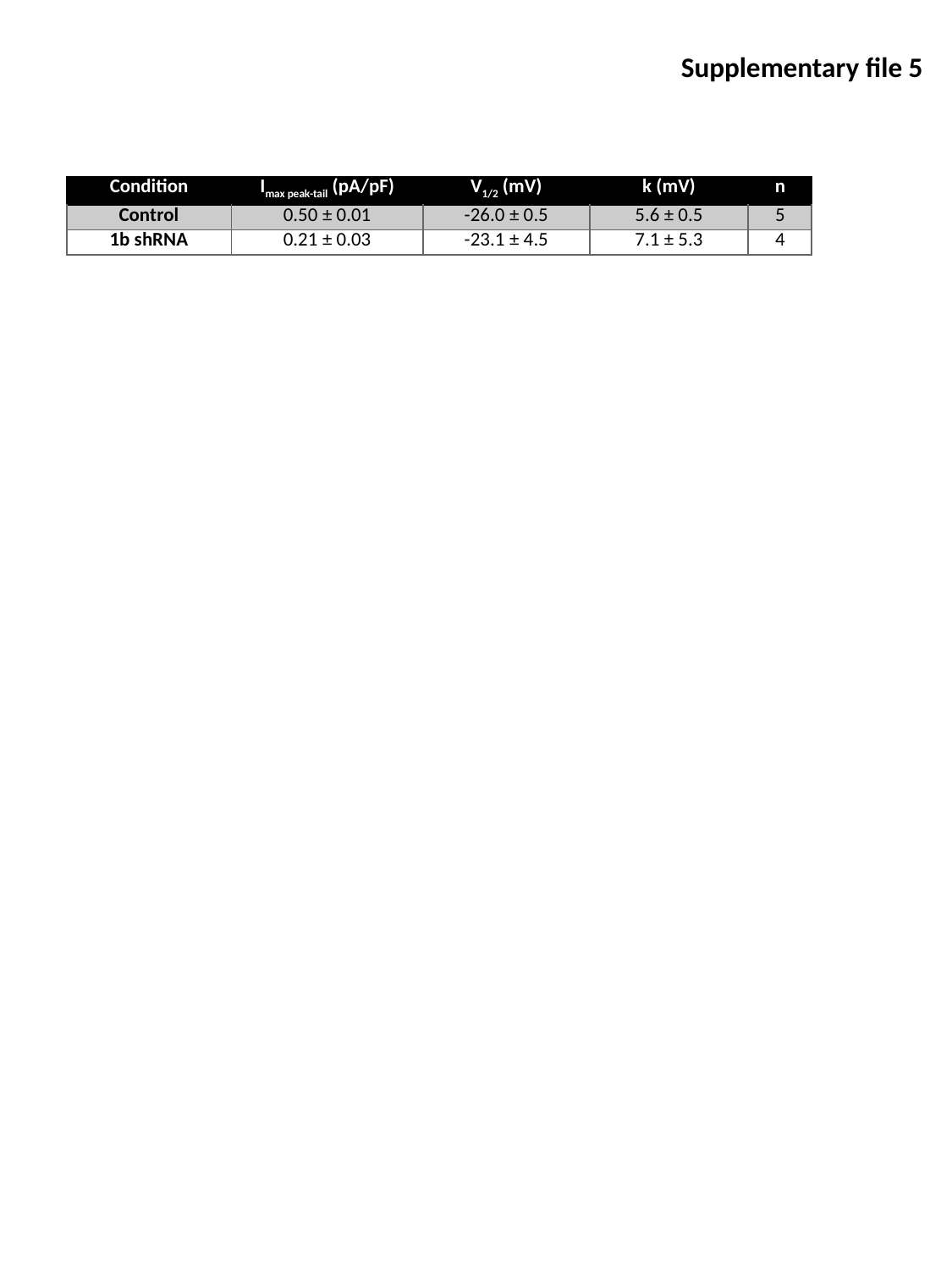

Supplementary file 5
| Condition | Imax peak-tail (pA/pF) | V1/2 (mV) | k (mV) | n |
| --- | --- | --- | --- | --- |
| Control | 0.50 ± 0.01 | -26.0 ± 0.5 | 5.6 ± 0.5 | 5 |
| 1b shRNA | 0.21 ± 0.03 | -23.1 ± 4.5 | 7.1 ± 5.3 | 4 |